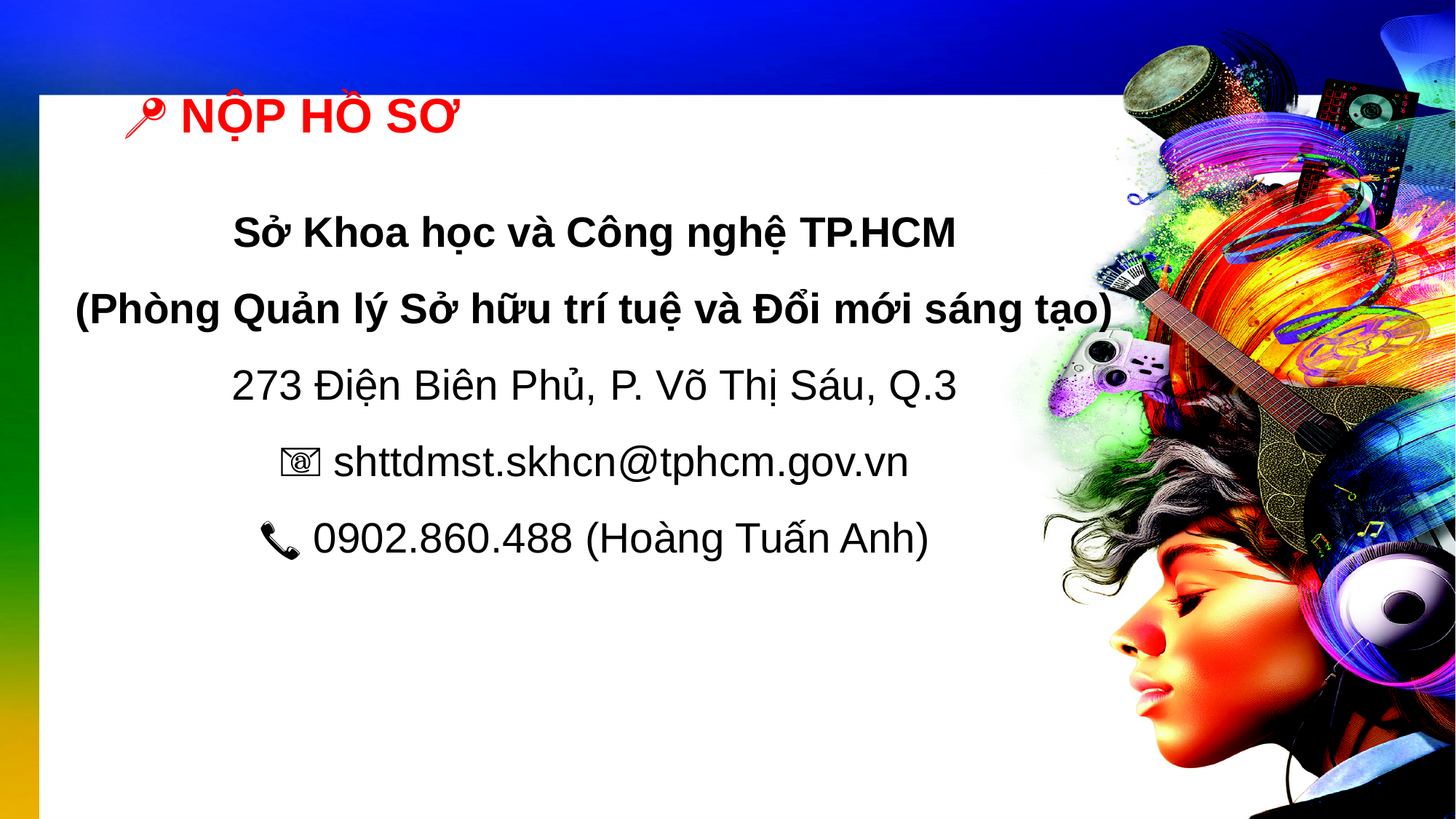

# 📍 NỘP HỒ SƠ
Sở Khoa học và Công nghệ TP.HCM
(Phòng Quản lý Sở hữu trí tuệ và Đổi mới sáng tạo)
273 Điện Biên Phủ, P. Võ Thị Sáu, Q.3
📧 shttdmst.skhcn@tphcm.gov.vn
📞 0902.860.488 (Hoàng Tuấn Anh)